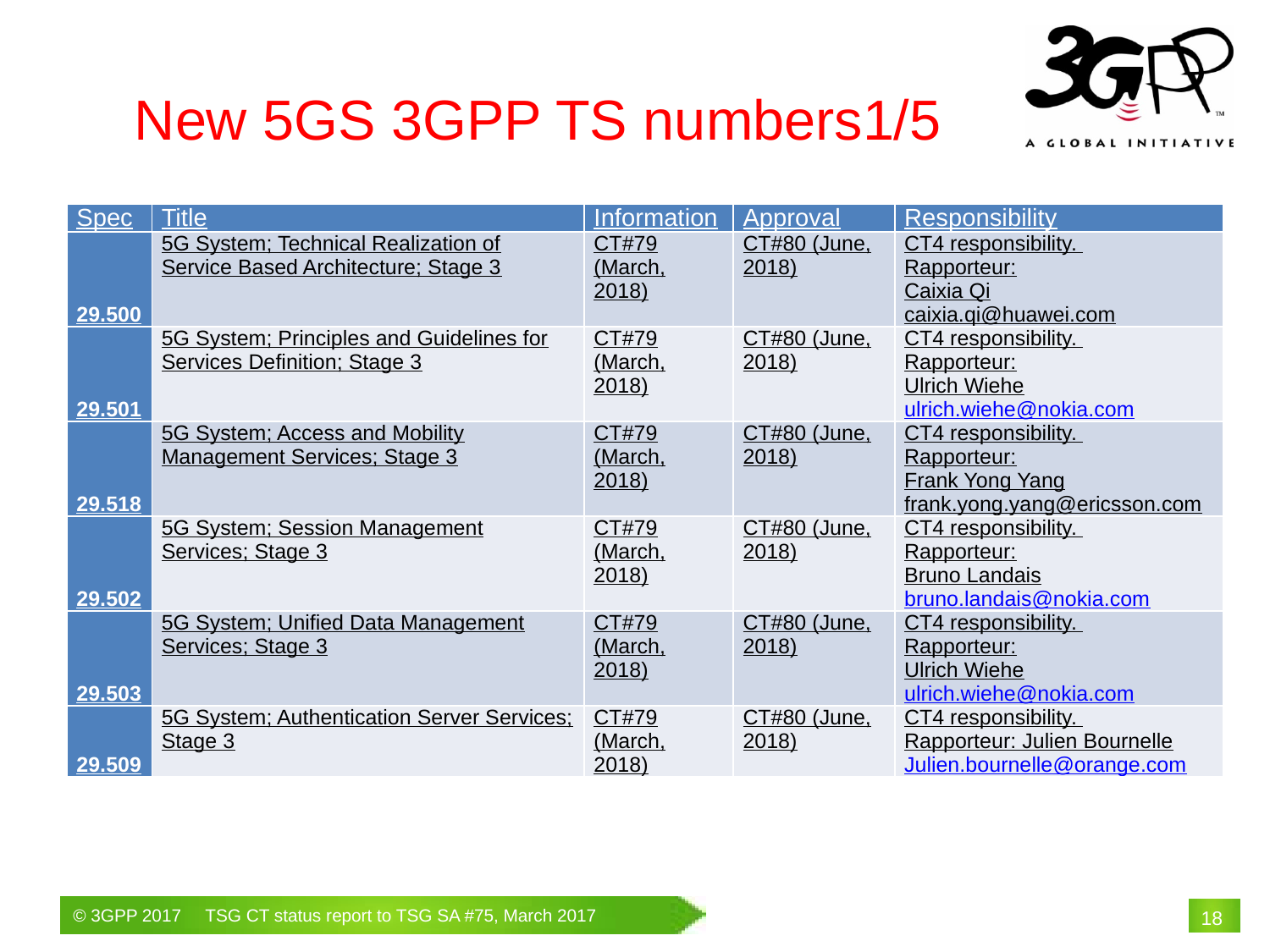

New 5GS 3GPP TS numbers1/5
| Spec | Title | Information | Approval | Responsibility |
| --- | --- | --- | --- | --- |
| 29.500 | 5G System; Technical Realization of Service Based Architecture; Stage 3 | CT#79 (March, 2018) | CT#80 (June, 2018) | CT4 responsibility. Rapporteur: Caixia Qi caixia.qi@huawei.com |
| 29.501 | 5G System; Principles and Guidelines for Services Definition; Stage 3 | CT#79 (March, 2018) | CT#80 (June, 2018) | CT4 responsibility. Rapporteur: Ulrich Wiehe ulrich.wiehe@nokia.com |
| 29.518 | 5G System; Access and Mobility Management Services; Stage 3 | CT#79 (March, 2018) | CT#80 (June, 2018) | CT4 responsibility. Rapporteur: Frank Yong Yang frank.yong.yang@ericsson.com |
| 29.502 | 5G System; Session Management Services; Stage 3 | CT#79 (March, 2018) | CT#80 (June, 2018) | CT4 responsibility. Rapporteur: Bruno Landais bruno.landais@nokia.com |
| 29.503 | 5G System; Unified Data Management Services; Stage 3 | CT#79 (March, 2018) | CT#80 (June, 2018) | CT4 responsibility. Rapporteur: Ulrich Wiehe ulrich.wiehe@nokia.com |
| 29.509 | 5G System; Authentication Server Services; Stage 3 | CT#79 (March, 2018) | CT#80 (June, 2018) | CT4 responsibility. Rapporteur: Julien Bournelle Julien.bournelle@orange.com |

# 18